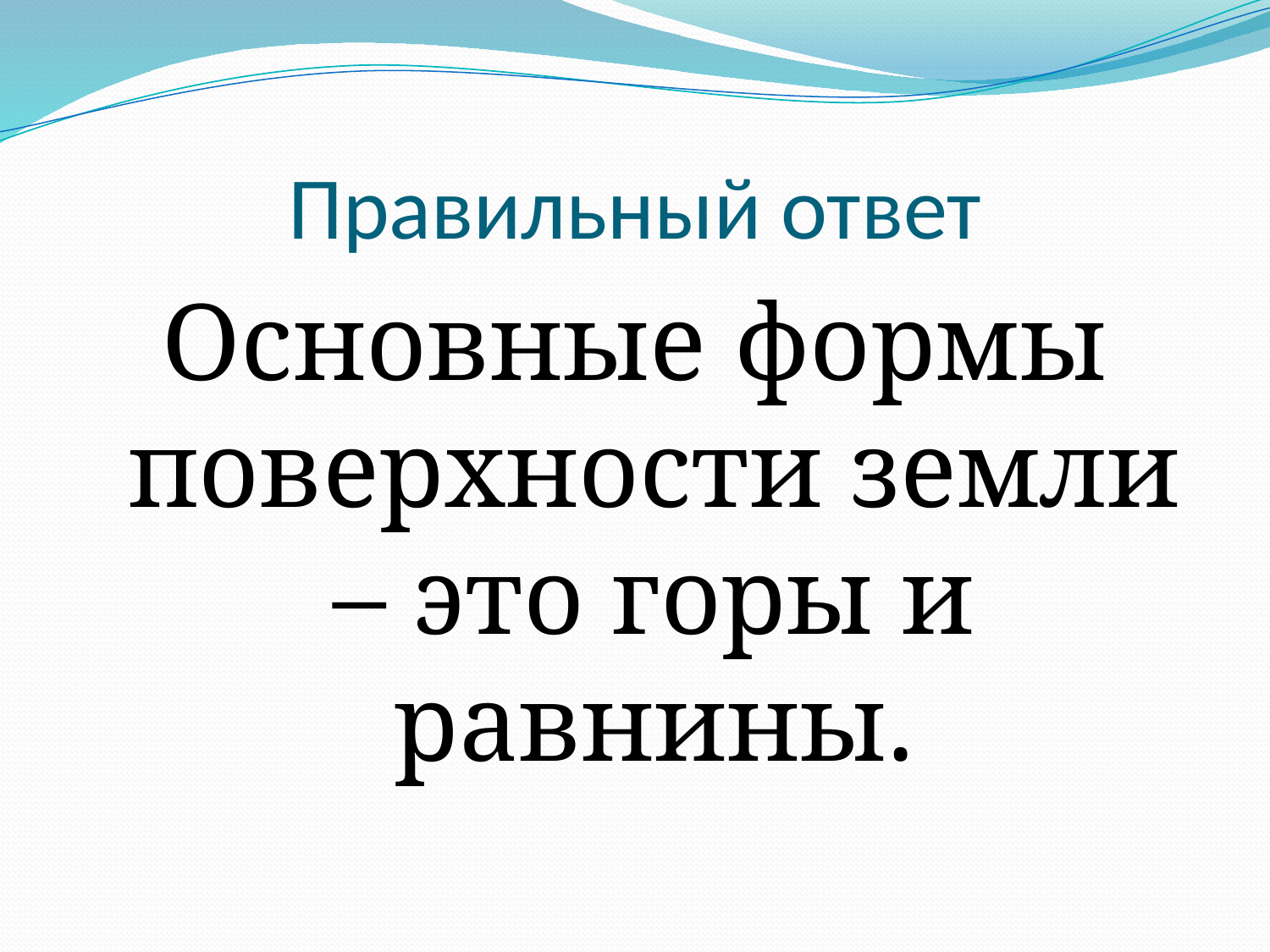

# Правильный ответ
Основные формы поверхности земли – это горы и равнины.